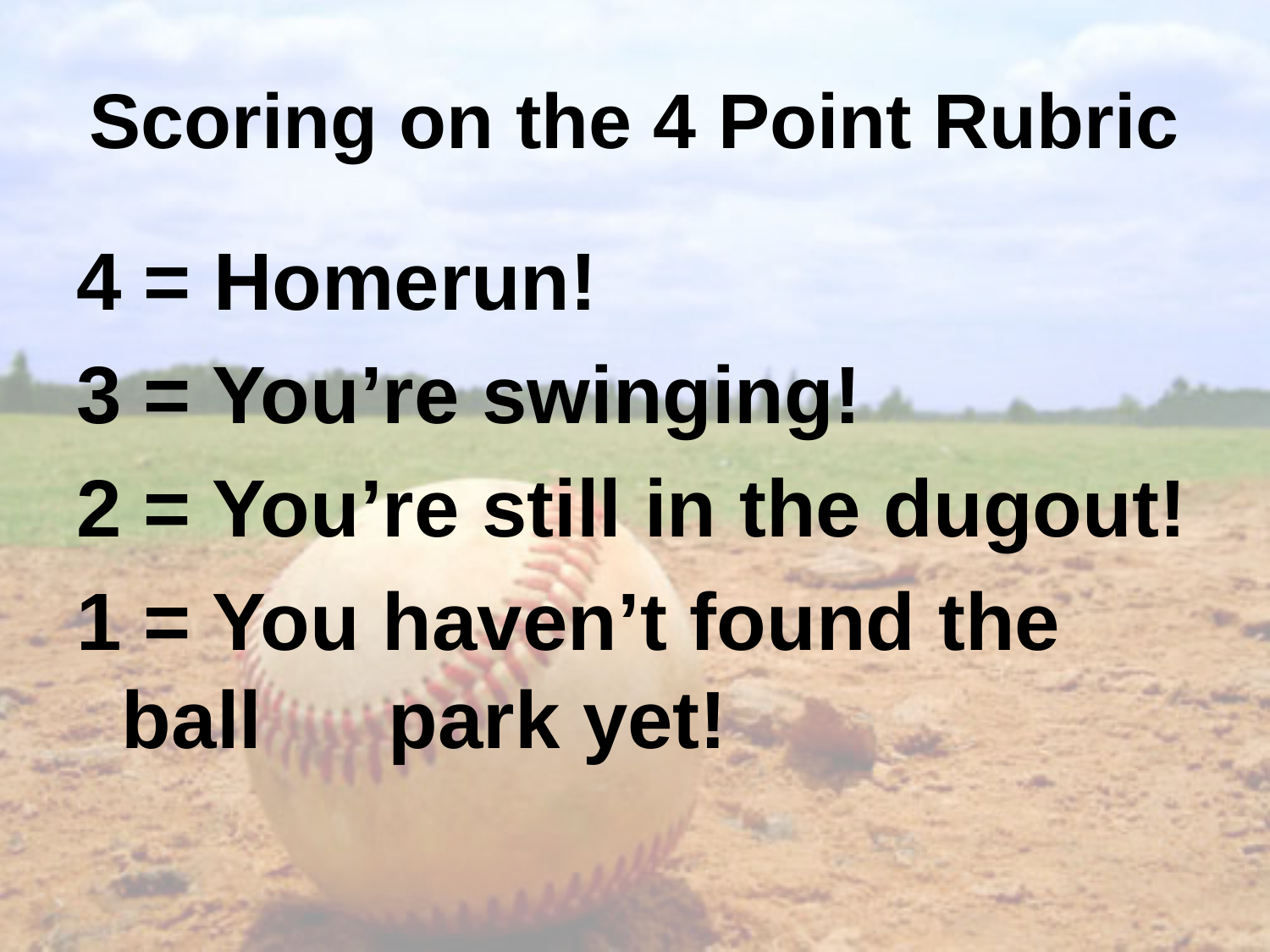

# Scoring on the 4 Point Rubric
4 = Homerun!
3 = You’re swinging!
2 = You’re still in the dugout!
1 = You haven’t found the ball 	 park yet!